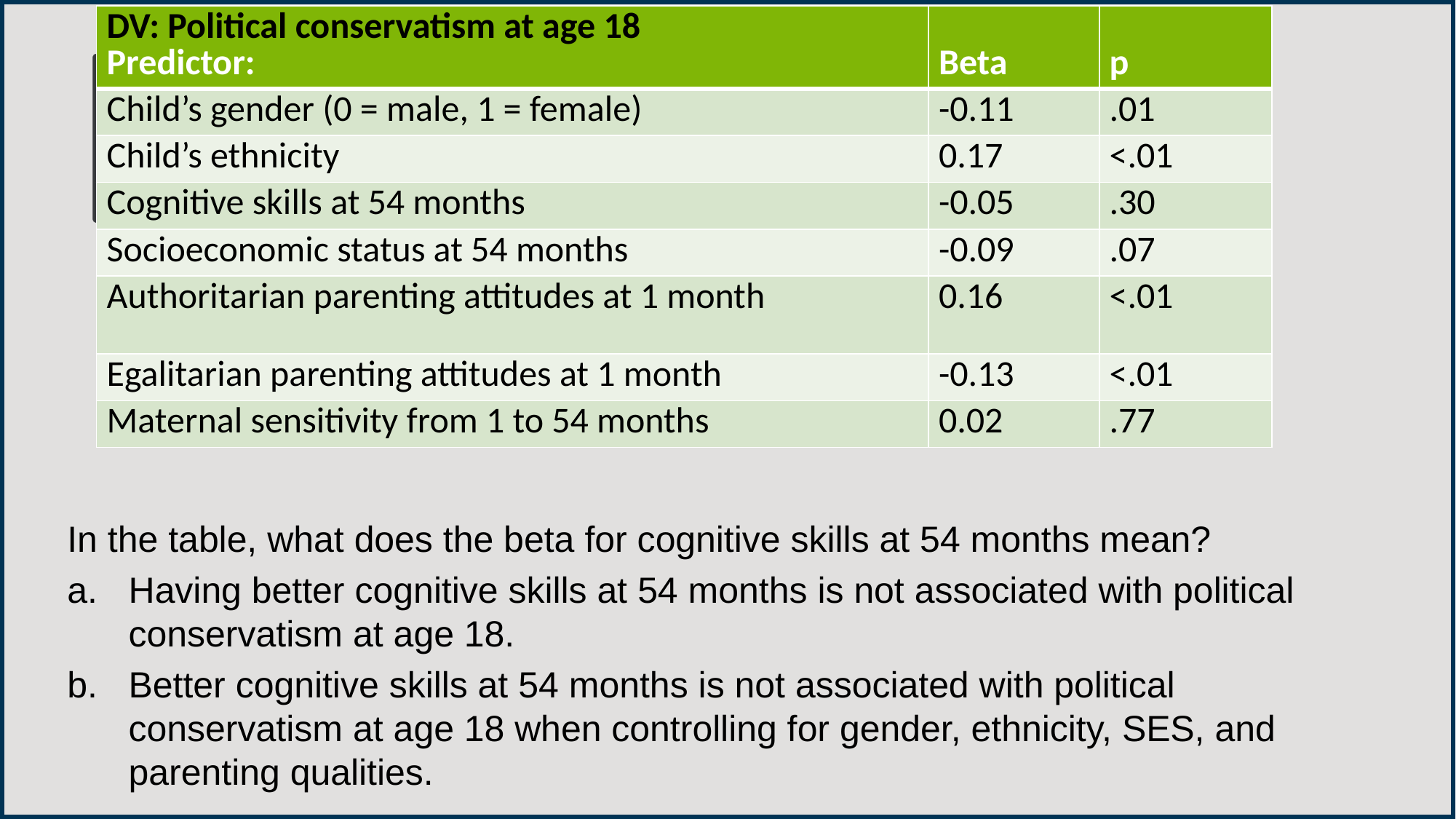

| DV: Political conservatism at age 18 Predictor: | Beta | p |
| --- | --- | --- |
| Child’s gender (0 = male, 1 = female) | -0.11 | .01 |
| Child’s ethnicity | 0.17 | <.01 |
| Cognitive skills at 54 months | -0.05 | .30 |
| Socioeconomic status at 54 months | -0.09 | .07 |
| Authoritarian parenting attitudes at 1 month | 0.16 | <.01 |
| Egalitarian parenting attitudes at 1 month | -0.13 | <.01 |
| Maternal sensitivity from 1 to 54 months | 0.02 | .77 |
In the table, what does the beta for cognitive skills at 54 months mean?
Having better cognitive skills at 54 months is not associated with political conservatism at age 18.
Better cognitive skills at 54 months is not associated with political conservatism at age 18 when controlling for gender, ethnicity, SES, and parenting qualities.